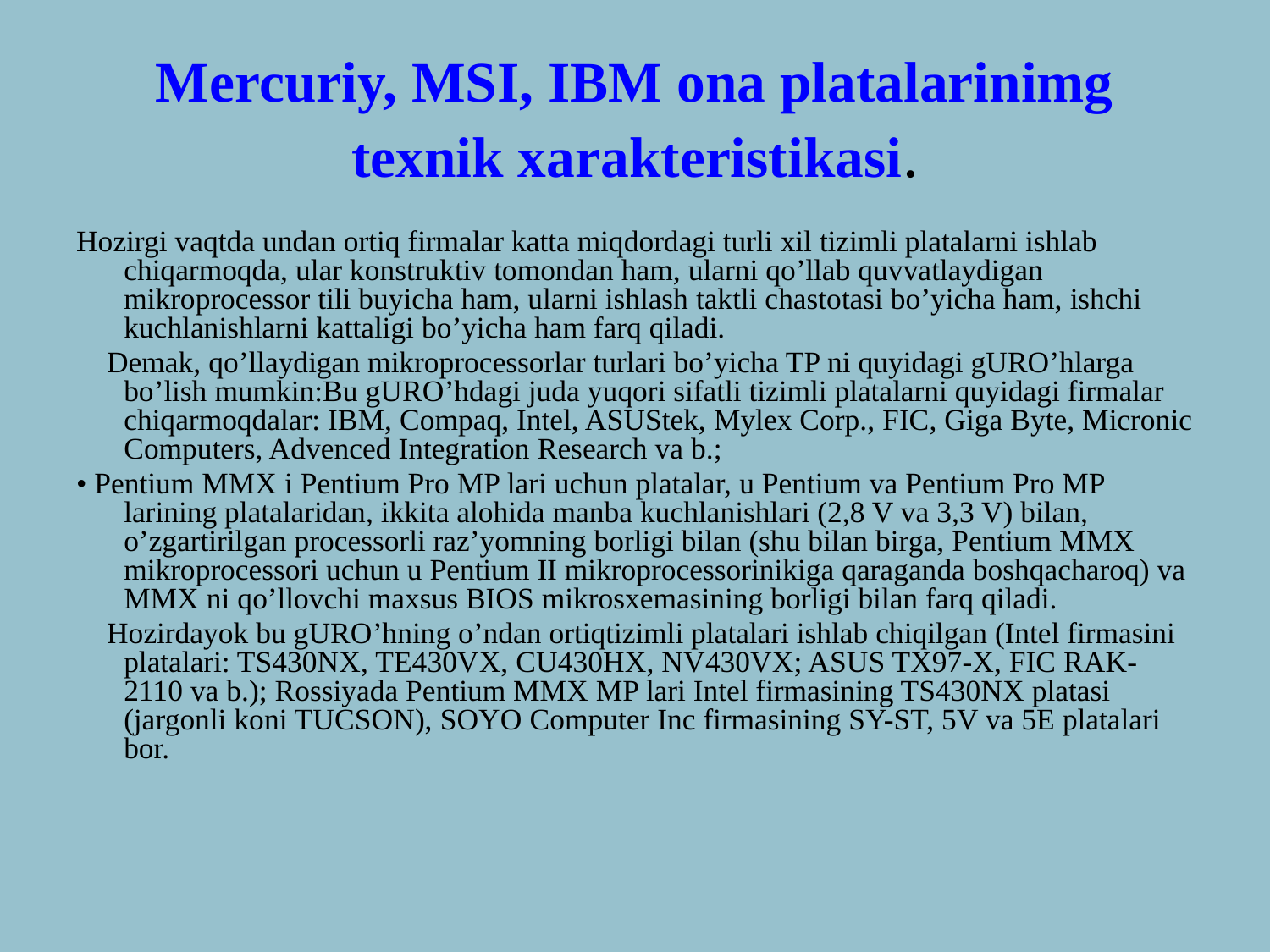

# Mercuriy, MSI, IBM ona platalarinimg texnik xarakteristikasi.
Hozirgi vaqtda undan ortiq firmalar katta miqdordagi turli xil tizimli platalarni ishlab chiqarmoqda, ular konstruktiv tomondan ham, ularni qo’llab quvvatlaydigan mikroprocessor tili buyicha ham, ularni ishlash taktli chastotasi bo’yicha ham, ishchi kuchlanishlarni kattaligi bo’yicha ham farq qiladi.
    Demak, qo’llaydigan mikroprocessorlar turlari bo’yicha TP ni quyidagi gURO’hlarga bo’lish mumkin:Bu gURO’hdagi juda yuqori sifatli tizimli platalarni quyidagi firmalar chiqarmoqdalar: IBM, Compaq, Intel, ASUStek, Mylex Corp., FIC, Giga Byte, Micronic Computers, Advenced Integration Research va b.;
• Pentium MMX i Pentium Pro MP lari uchun platalar, u Pentium va Pentium Pro MP larining platalaridan, ikkita alohida manba kuchlanishlari (2,8 V va 3,3 V) bilan, o’zgartirilgan processorli raz’yomning borligi bilan (shu bilan birga, Pentium MMX mikroprocessori uchun u Pentium II mikroprocessorinikiga qaraganda boshqacharoq) va MMX ni qo’llovchi maxsus BIOS mikrosxemasining borligi bilan farq qiladi.
    Hozirdayok bu gURO’hning o’ndan ortiqtizimli platalari ishlab chiqilgan (Intel firmasini platalari: TS430NX, TE430VX, CU430HX, NV430VX; ASUS TX97-X, FIC RAK-2110 va b.); Rossiyada Pentium MMX MP lari Intel firmasining TS430NX platasi (jargonli koni TUCSON), SOYO Computer Inc firmasining SY-ST, 5V va 5E platalari bor.